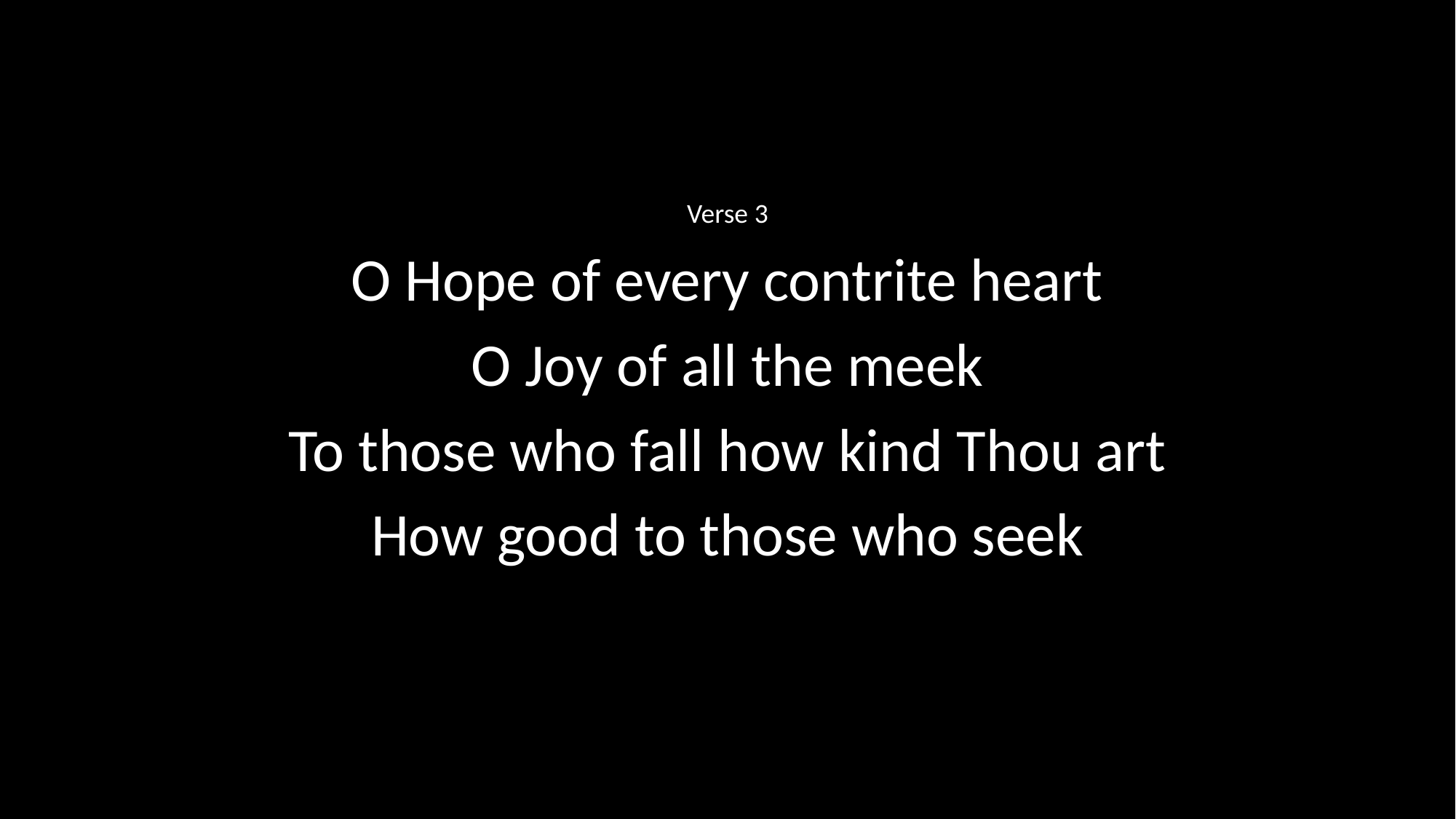

Verse 3
O Hope of every contrite heart
O Joy of all the meek
To those who fall how kind Thou art
How good to those who seek